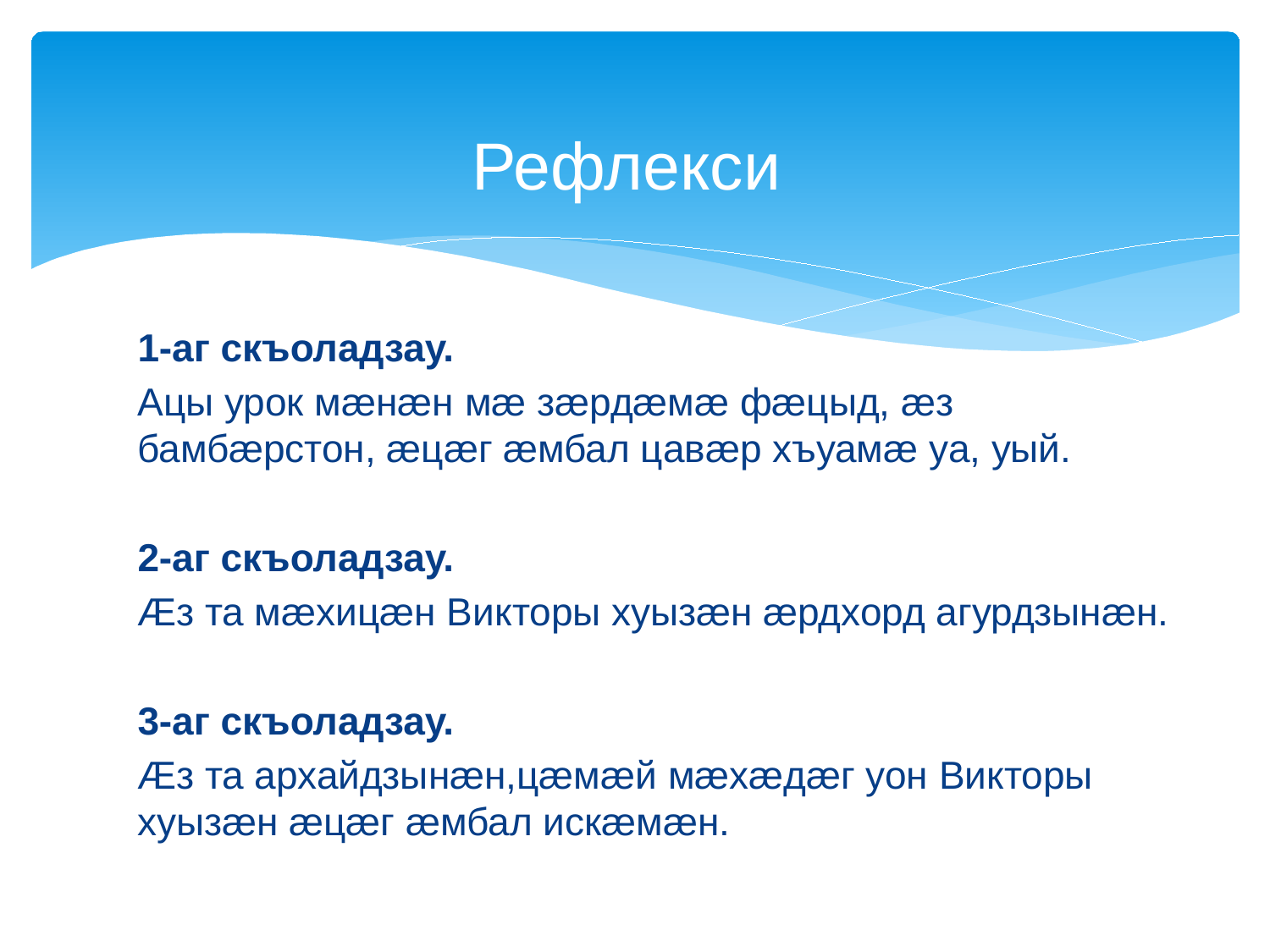

# Рефлекси
1-аг скъоладзау.
Ацы урок мæнæн мæ зæрдæмæ фæцыд, æз бамбæрстон, æцæг æмбал цавæр хъуамæ уа, уый.

2-аг скъоладзау.
Æз та мæхицæн Викторы хуызæн æрдхорд агурдзынæн.

3-аг скъоладзау.
Æз та архайдзынæн,цæмæй мæхæдæг уон Викторы хуызæн æцæг æмбал искæмæн.